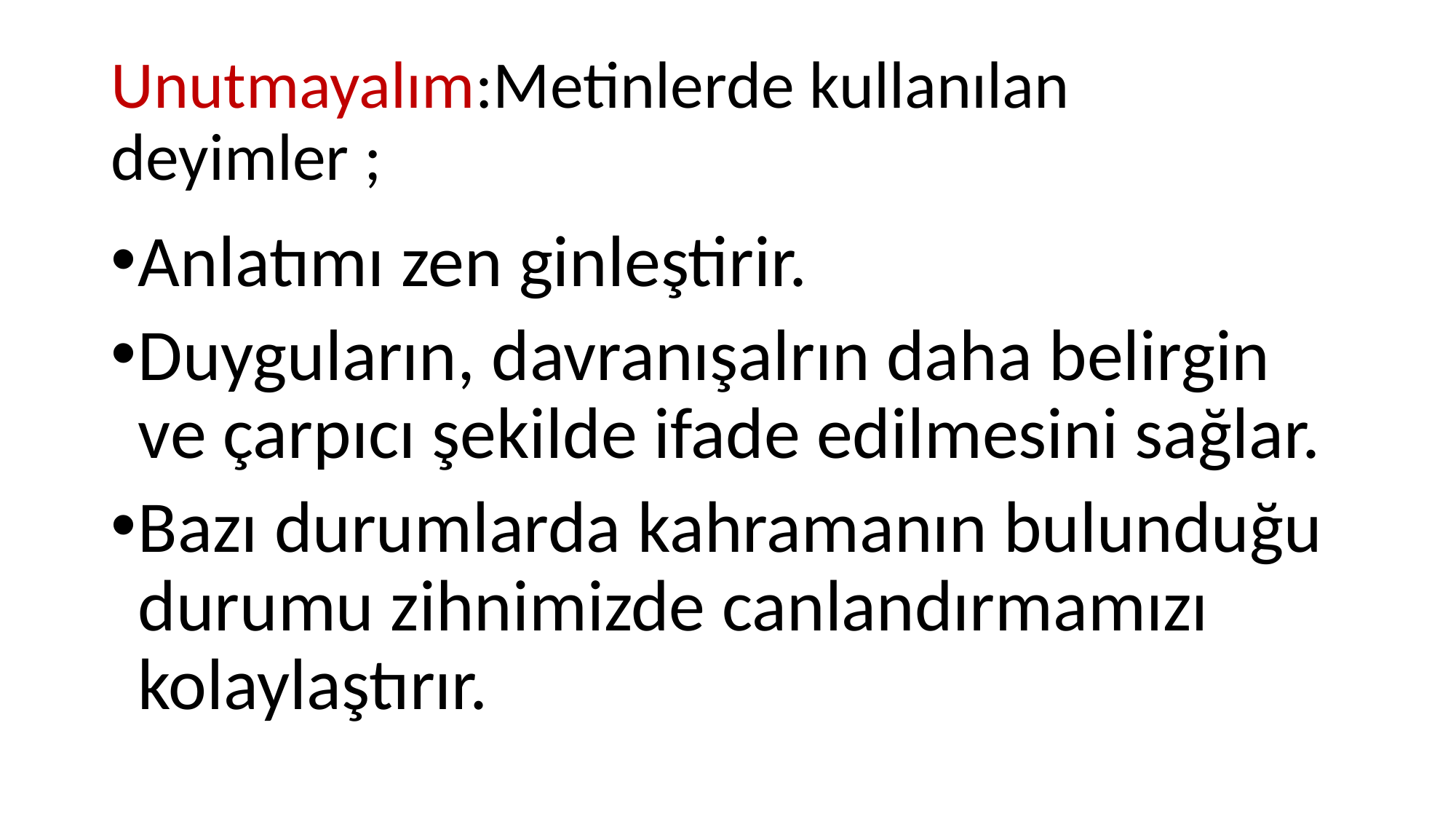

# Unutmayalım:Metinlerde kullanılan deyimler ;
Anlatımı zen ginleştirir.
Duyguların, davranışalrın daha belirgin ve çarpıcı şekilde ifade edilmesini sağlar.
Bazı durumlarda kahramanın bulunduğu durumu zihnimizde canlandırmamızı kolaylaştırır.